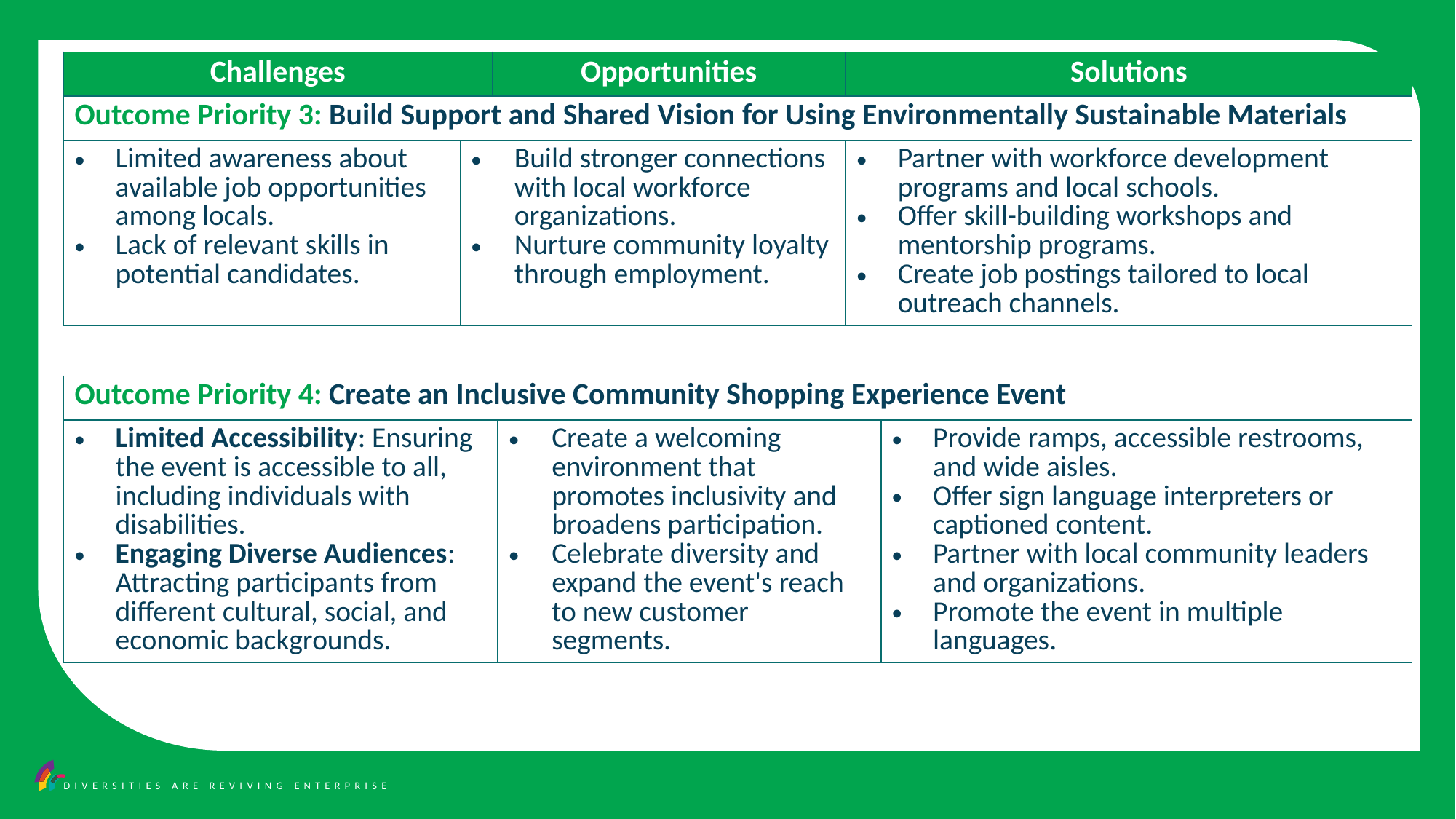

| Challenges |  | Opportunities | Solutions |
| --- | --- | --- | --- |
| Outcome Priority 3: Build Support and Shared Vision for Using Environmentally Sustainable Materials |  |  |  |
| Limited awareness about available job opportunities among locals. Lack of relevant skills in potential candidates. | Build stronger connections with local workforce organizations. Nurture community loyalty through employment. | Build stronger connections with local workforce organizations. Foster community loyalty through employment. | Partner with workforce development programs and local schools. Offer skill-building workshops and mentorship programs. Create job postings tailored to local outreach channels. |
| Outcome Priority 4: Create an Inclusive Community Shopping Experience Event |  |  |
| --- | --- | --- |
| Limited Accessibility: Ensuring the event is accessible to all, including individuals with disabilities. Engaging Diverse Audiences: Attracting participants from different cultural, social, and economic backgrounds. | Create a welcoming environment that promotes inclusivity and broadens participation. Celebrate diversity and expand the event's reach to new customer segments. | Provide ramps, accessible restrooms, and wide aisles. Offer sign language interpreters or captioned content. Partner with local community leaders and organizations. Promote the event in multiple languages. |